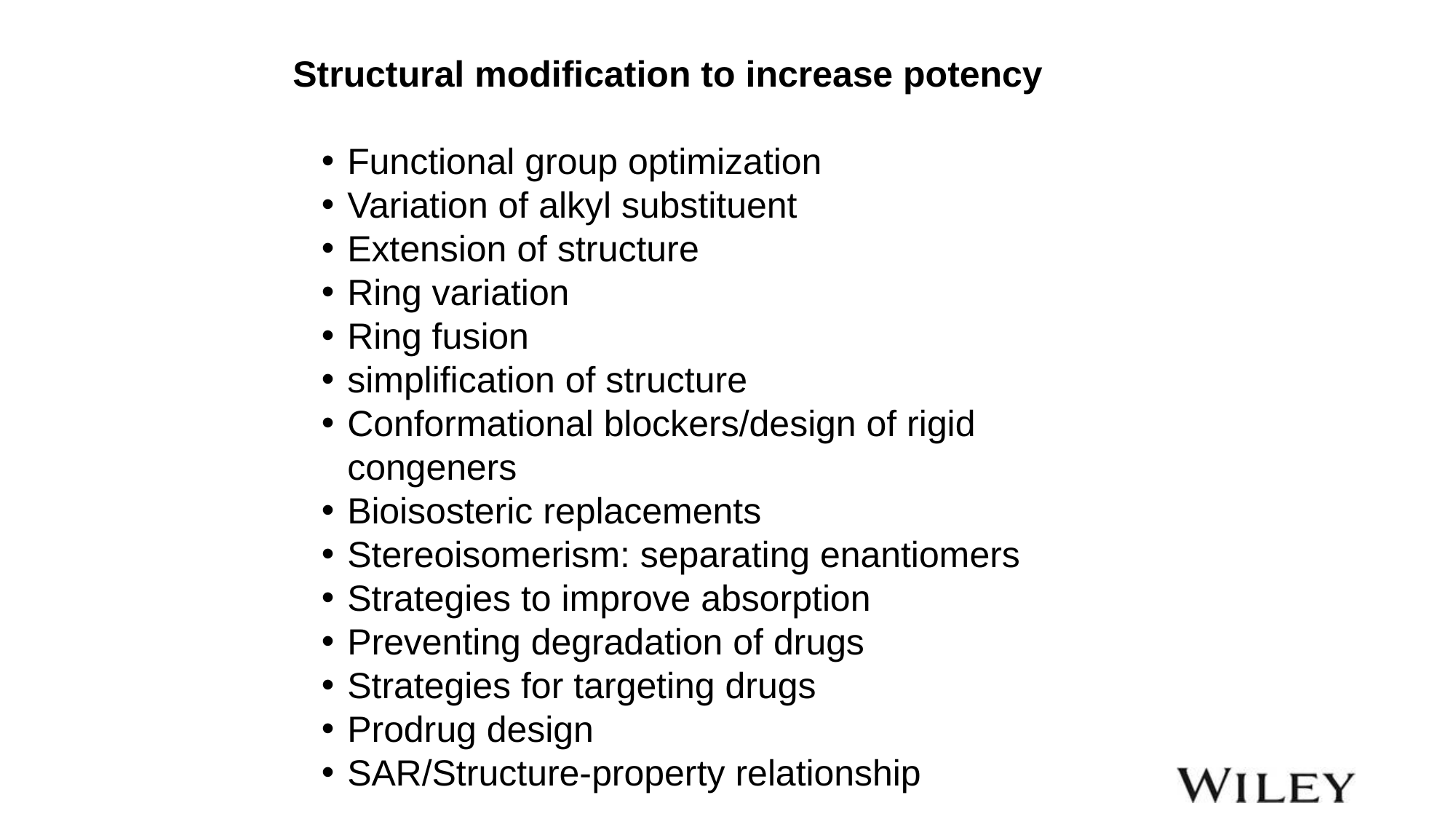

Structural modification to increase potency

Functional group optimization
Variation of alkyl substituent
Extension of structure
Ring variation
Ring fusion
simplification of structure
Conformational blockers/design of rigid congeners
Bioisosteric replacements
Stereoisomerism: separating enantiomers
Strategies to improve absorption
Preventing degradation of drugs
Strategies for targeting drugs
Prodrug design
SAR/Structure-property relationship